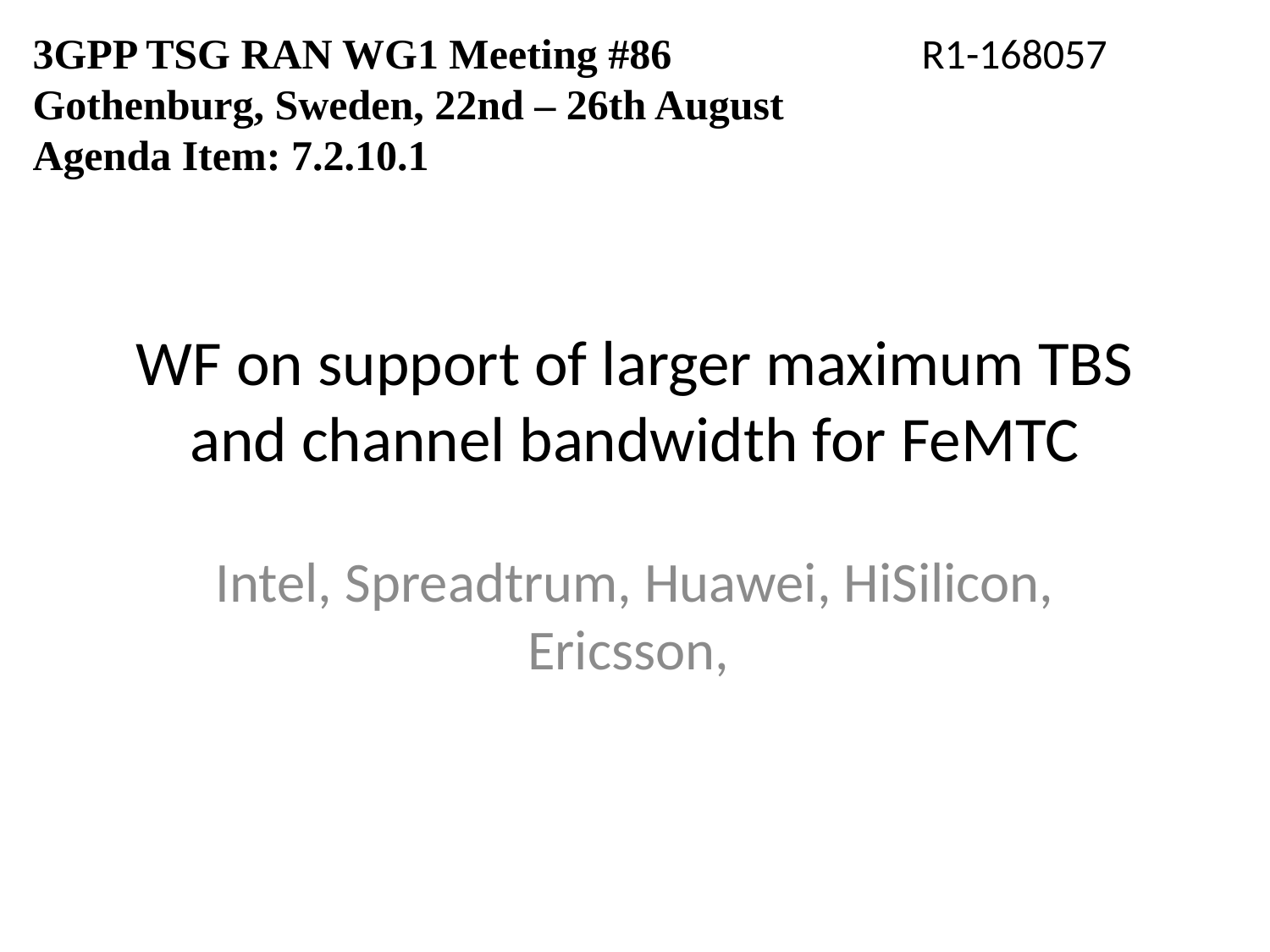

3GPP TSG RAN WG1 Meeting #86		R1-168057
Gothenburg, Sweden, 22nd – 26th August
Agenda Item: 7.2.10.1

# WF on support of larger maximum TBS and channel bandwidth for FeMTC
Intel, Spreadtrum, Huawei, HiSilicon, Ericsson,